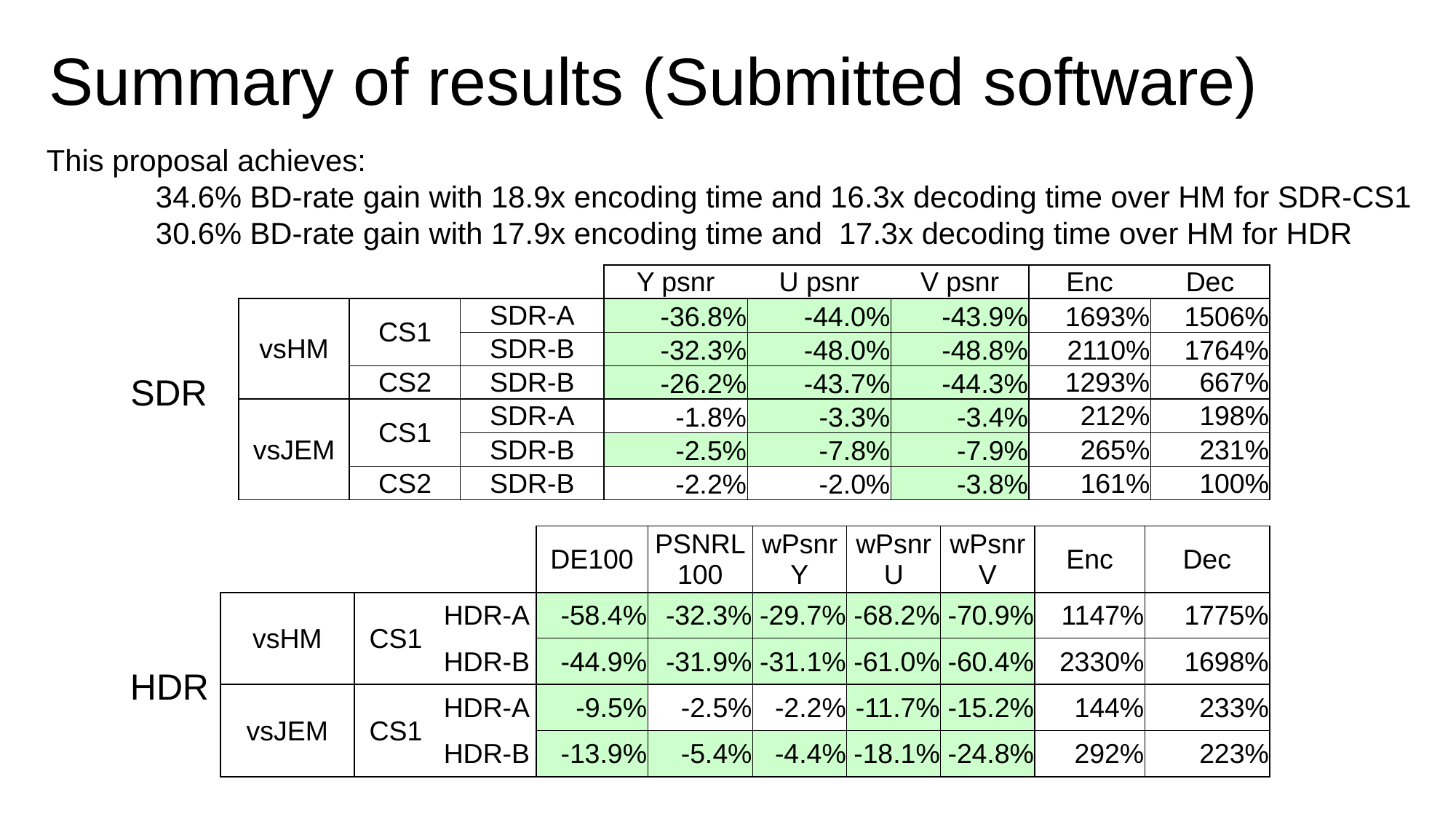

Summary of results (Submitted software)
This proposal achieves:
	34.6% BD-rate gain with 18.9x encoding time and 16.3x decoding time over HM for SDR-CS1
	30.6% BD-rate gain with 17.9x encoding time and  17.3x decoding time over HM for HDR
|  |  |  | Y psnr | U psnr | V psnr | Enc | Dec |
| --- | --- | --- | --- | --- | --- | --- | --- |
| vsHM | CS1 | SDR-A | -36.8% | -44.0% | -43.9% | 1693% | 1506% |
|  |  | SDR-B | -32.3% | -48.0% | -48.8% | 2110% | 1764% |
|  | CS2 | SDR-B | -26.2% | -43.7% | -44.3% | 1293% | 667% |
| vsJEM | CS1 | SDR-A | -1.8% | -3.3% | -3.4% | 212% | 198% |
|  |  | SDR-B | -2.5% | -7.8% | -7.9% | 265% | 231% |
|  | CS2 | SDR-B | -2.2% | -2.0% | -3.8% | 161% | 100% |
SDR
|  |  |  | DE100 | PSNRL100 | wPsnrY | wPsnrU | wPsnrV | Enc | Dec |
| --- | --- | --- | --- | --- | --- | --- | --- | --- | --- |
| vsHM | CS1 | HDR-A | -58.4% | -32.3% | -29.7% | -68.2% | -70.9% | 1147% | 1775% |
|  |  | HDR-B | -44.9% | -31.9% | -31.1% | -61.0% | -60.4% | 2330% | 1698% |
| vsJEM | CS1 | HDR-A | -9.5% | -2.5% | -2.2% | -11.7% | -15.2% | 144% | 233% |
|  |  | HDR-B | -13.9% | -5.4% | -4.4% | -18.1% | -24.8% | 292% | 223% |
HDR